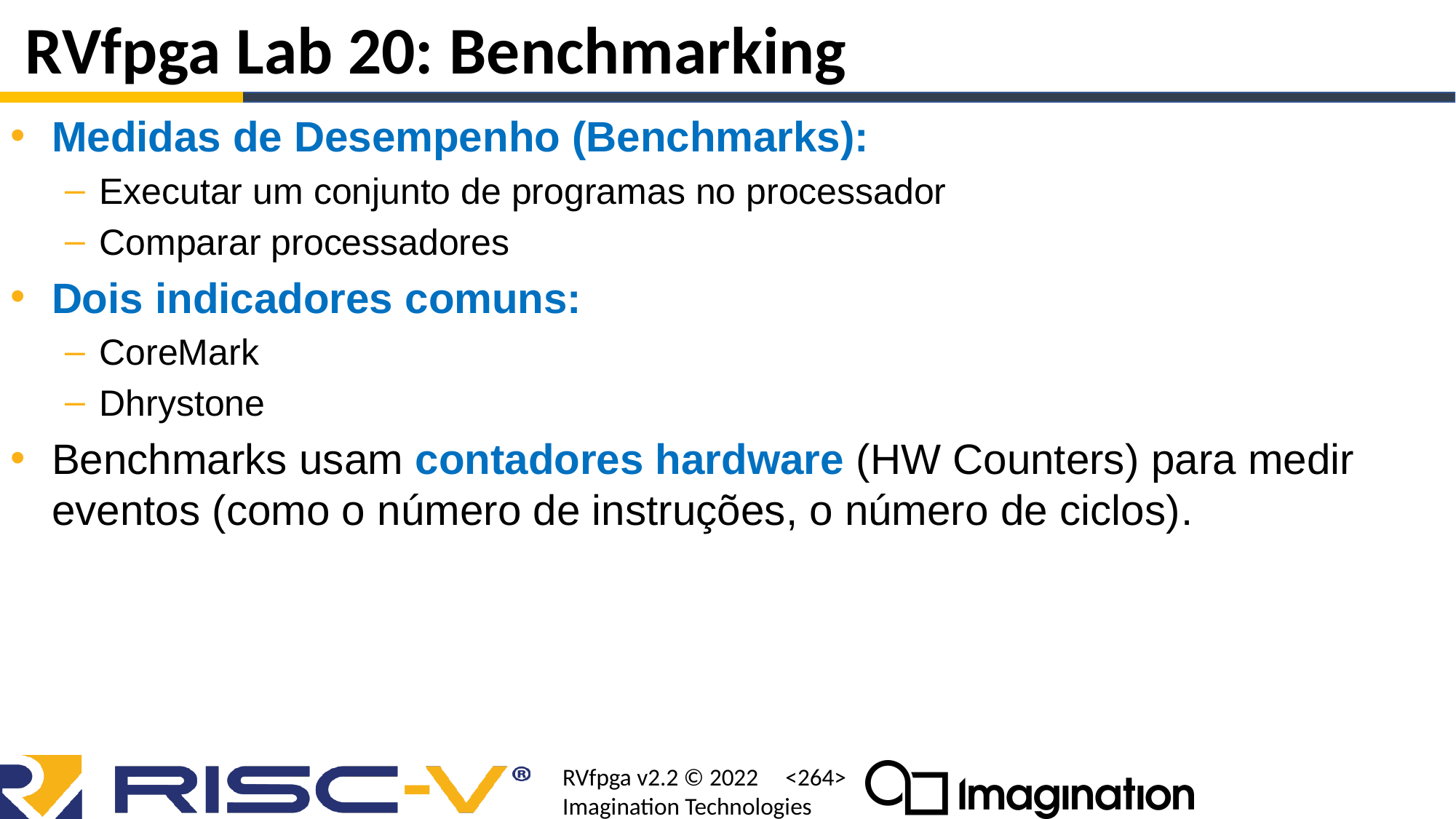

# RVfpga Lab 20: Benchmarking
Medidas de Desempenho (Benchmarks):
Executar um conjunto de programas no processador
Comparar processadores
Dois indicadores comuns:
CoreMark
Dhrystone
Benchmarks usam contadores hardware (HW Counters) para medir eventos (como o número de instruções, o número de ciclos).